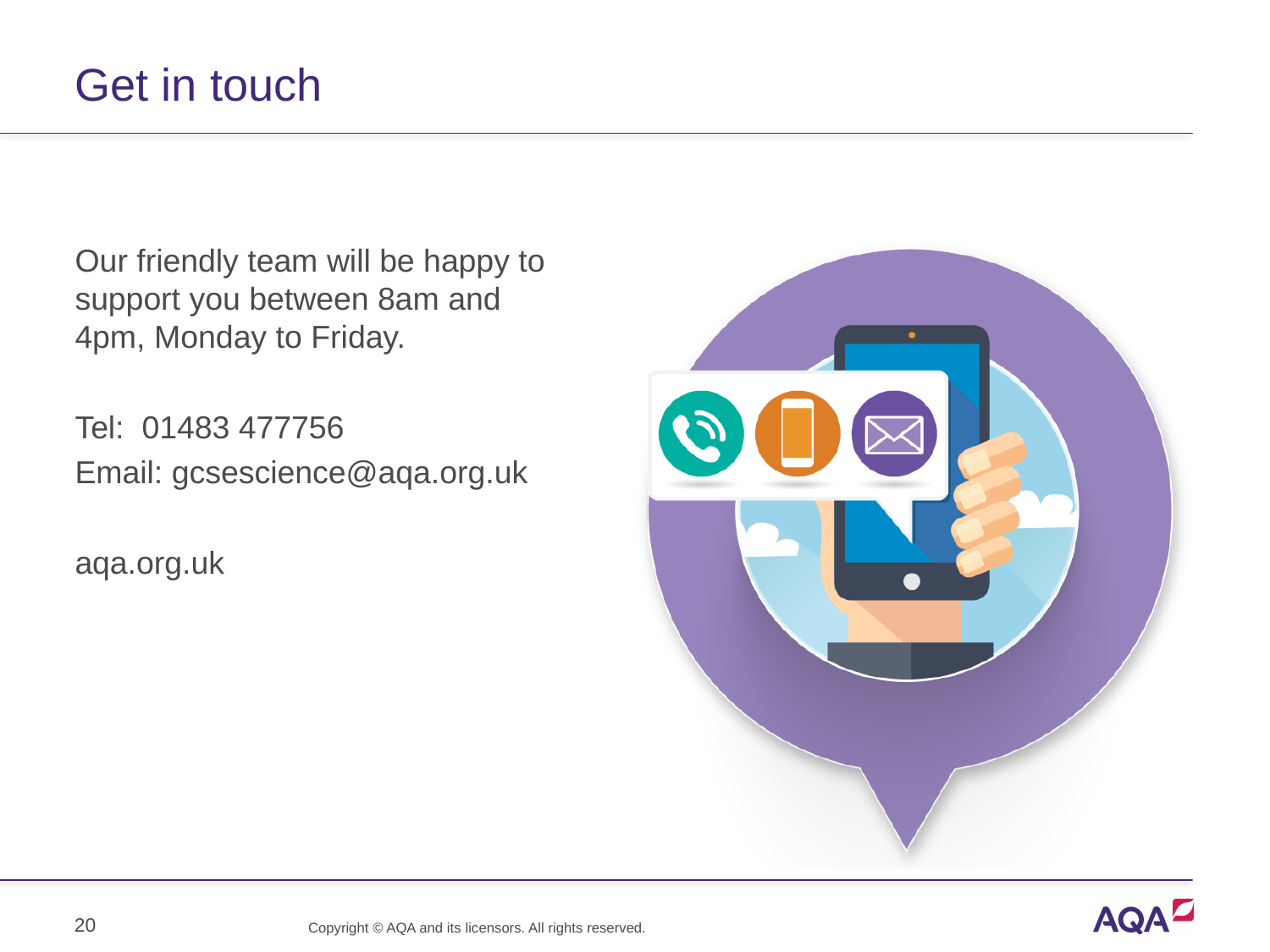

# Get in touch
Our friendly team will be happy to support you between 8am and 4pm, Monday to Friday.

Tel:  01483 477756
Email: gcsescience@aqa.org.uk

aqa.org.uk

20
Copyright © AQA and its licensors. All rights reserved.